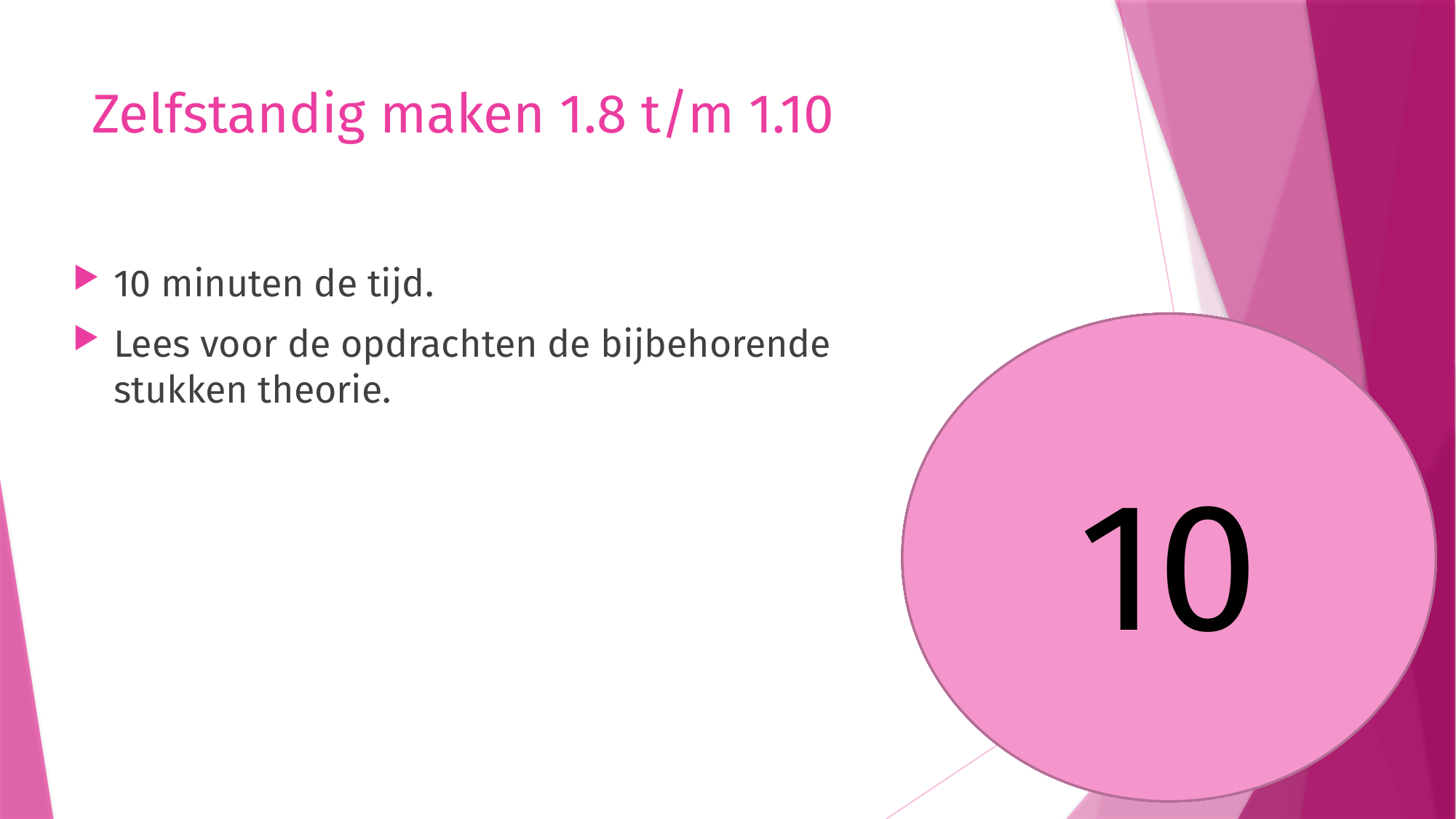

# Zelfstandig maken 1.8 t/m 1.10
10 minuten de tijd.
Lees voor de opdrachten de bijbehorende stukken theorie.

10
9
8
5
6
7
4
3
1
2